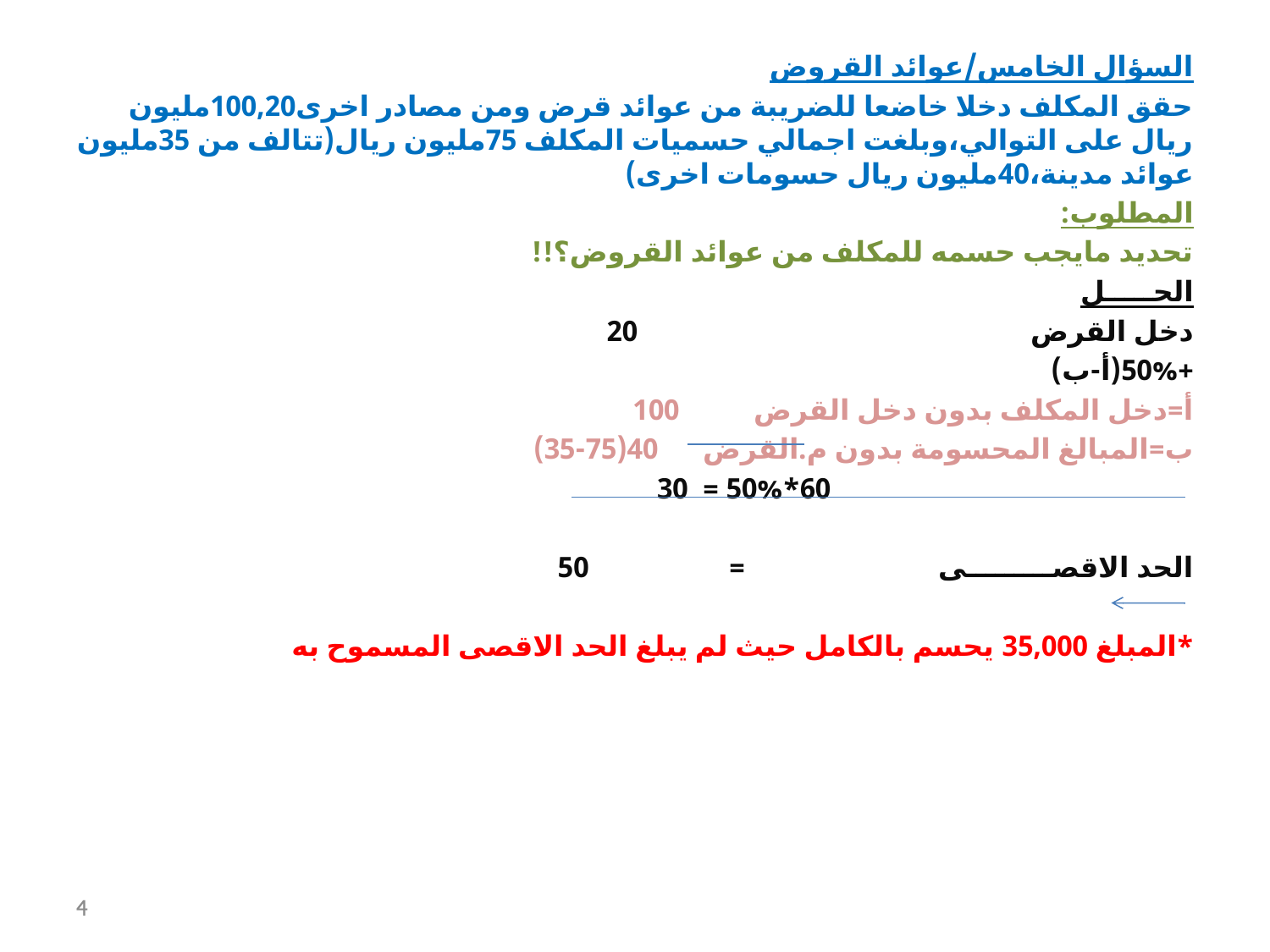

السؤال الخامس/عوائد القروض
حقق المكلف دخلا خاضعا للضريبة من عوائد قرض ومن مصادر اخرى100,20مليون ريال على التوالي،وبلغت اجمالي حسميات المكلف 75مليون ريال(تتالف من 35مليون عوائد مدينة،40مليون ريال حسومات اخرى)
المطلوب:
تحديد مايجب حسمه للمكلف من عوائد القروض؟!!
الحـــــل
دخل القرض                                                     20
+50%(أ-ب)
أ=دخل المكلف بدون دخل القرض          100
ب=المبالغ المحسومة بدون م.القرض      40(75-35)
                                                 60*50% =  30

الحد الاقصـــــــــى                          =                   50

*المبلغ 35,000 يحسم بالكامل حيث لم يبلغ الحد الاقصى المسموح به
4